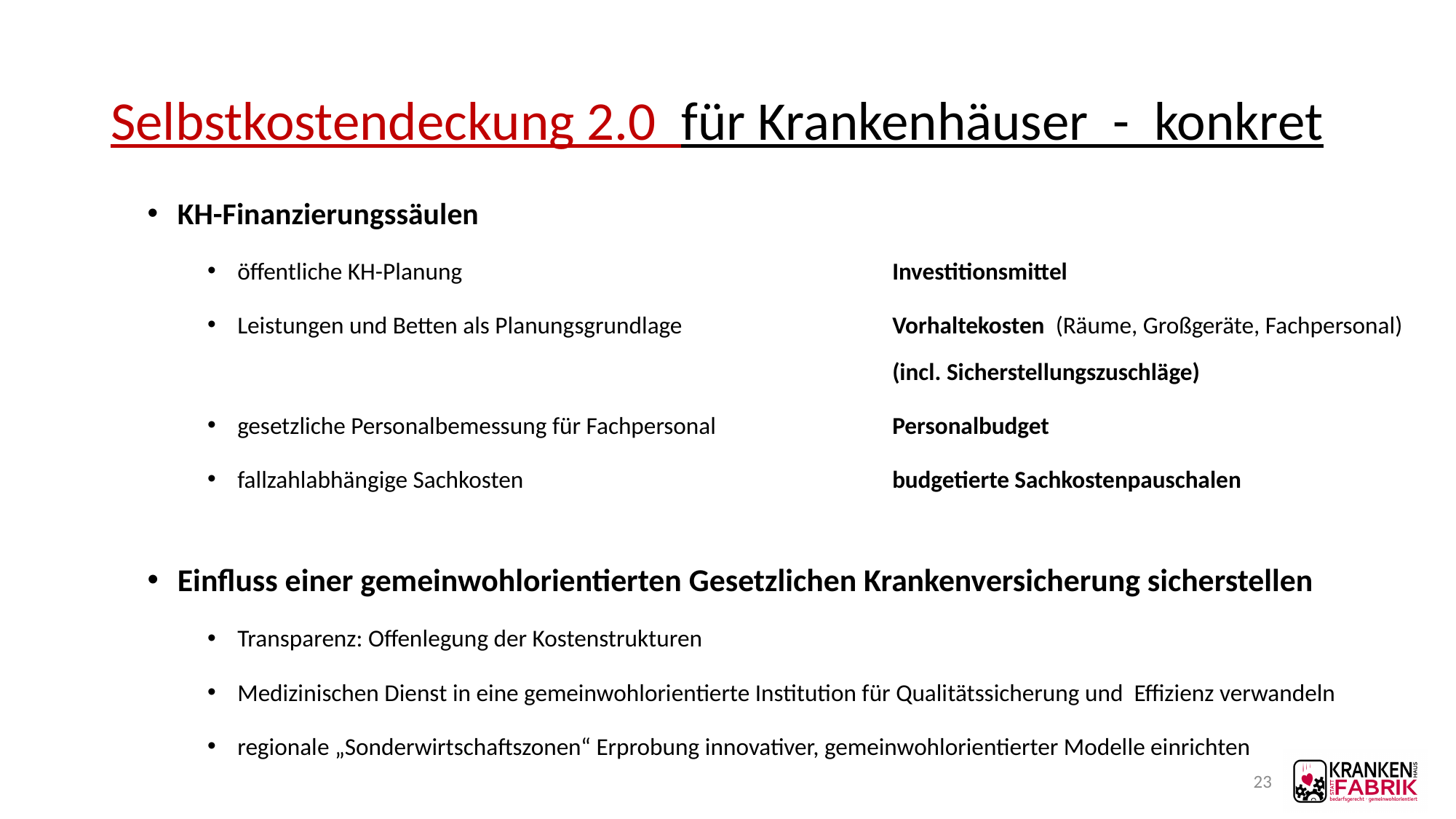

# Selbstkostendeckung 2.0  für Krankenhäuser  -  konkret
KH-Finanzierungssäulen
öffentliche KH-Planung				Investitionsmittel
Leistungen und Betten als Planungsgrundlage 		Vorhaltekosten  (Räume, Großgeräte, Fachpersonal)							(incl. Sicherstellungszuschläge)
gesetzliche Personalbemessung für Fachpersonal 		Personalbudget
fallzahlabhängige Sachkosten 				budgetierte Sachkostenpauschalen

Einfluss einer gemeinwohlorientierten Gesetzlichen Krankenversicherung sicherstellen
Transparenz: Offenlegung der Kostenstrukturen
Medizinischen Dienst in eine gemeinwohlorientierte Institution für Qualitätssicherung und  Effizienz verwandeln
regionale „Sonderwirtschaftszonen“ Erprobung innovativer, gemeinwohlorientierter Modelle einrichten

23